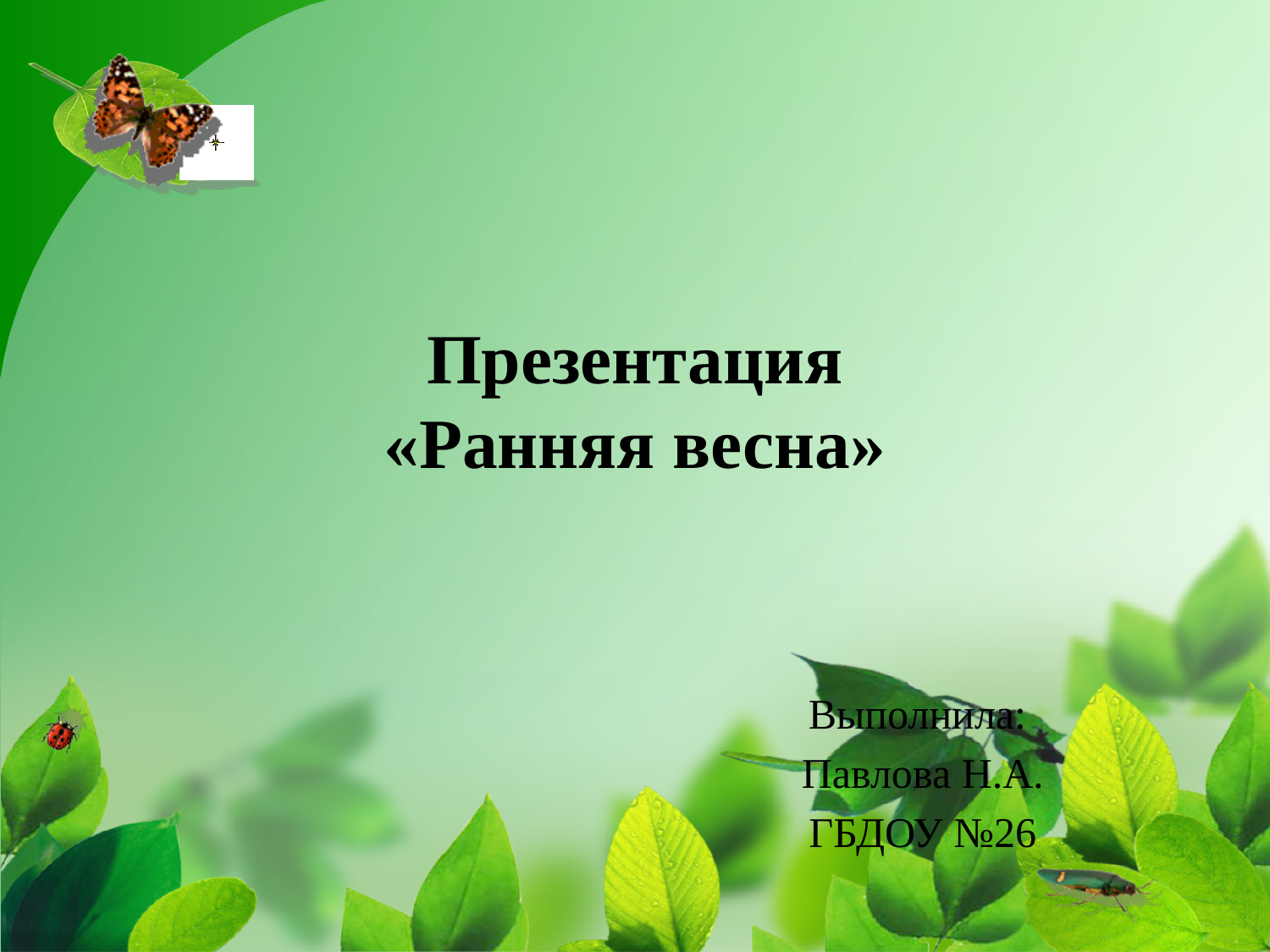

# Презентация «Ранняя весна»
                        Выполнила:
Павлова Н.А.
ГБДОУ №26